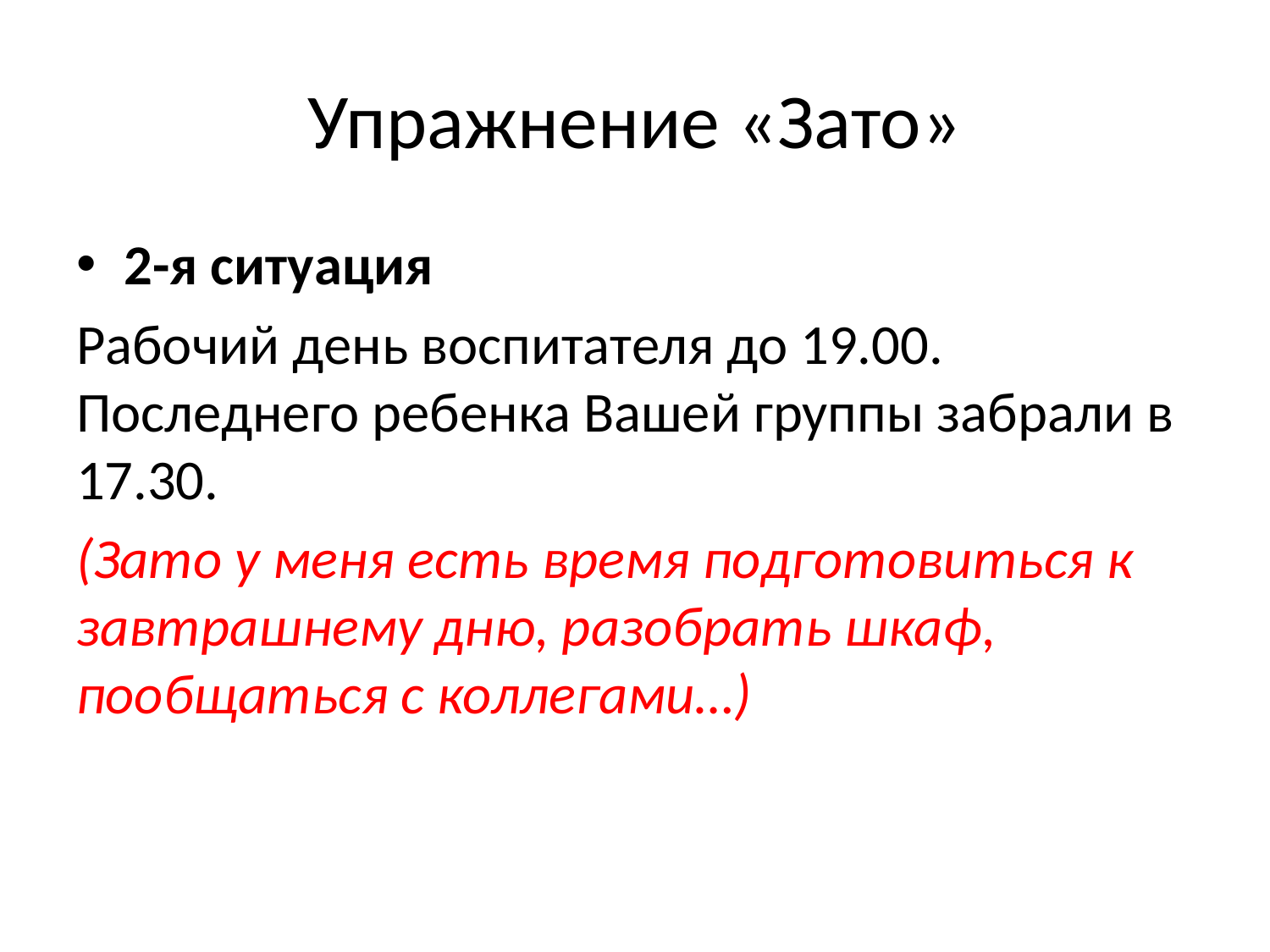

# Упражнение «Зато»
2-я ситуация
Рабочий день воспитателя до 19.00. Последнего ребенка Вашей группы забрали в 17.30.
(Зато у меня есть время подготовиться к завтрашнему дню, разобрать шкаф, пообщаться с коллегами…)